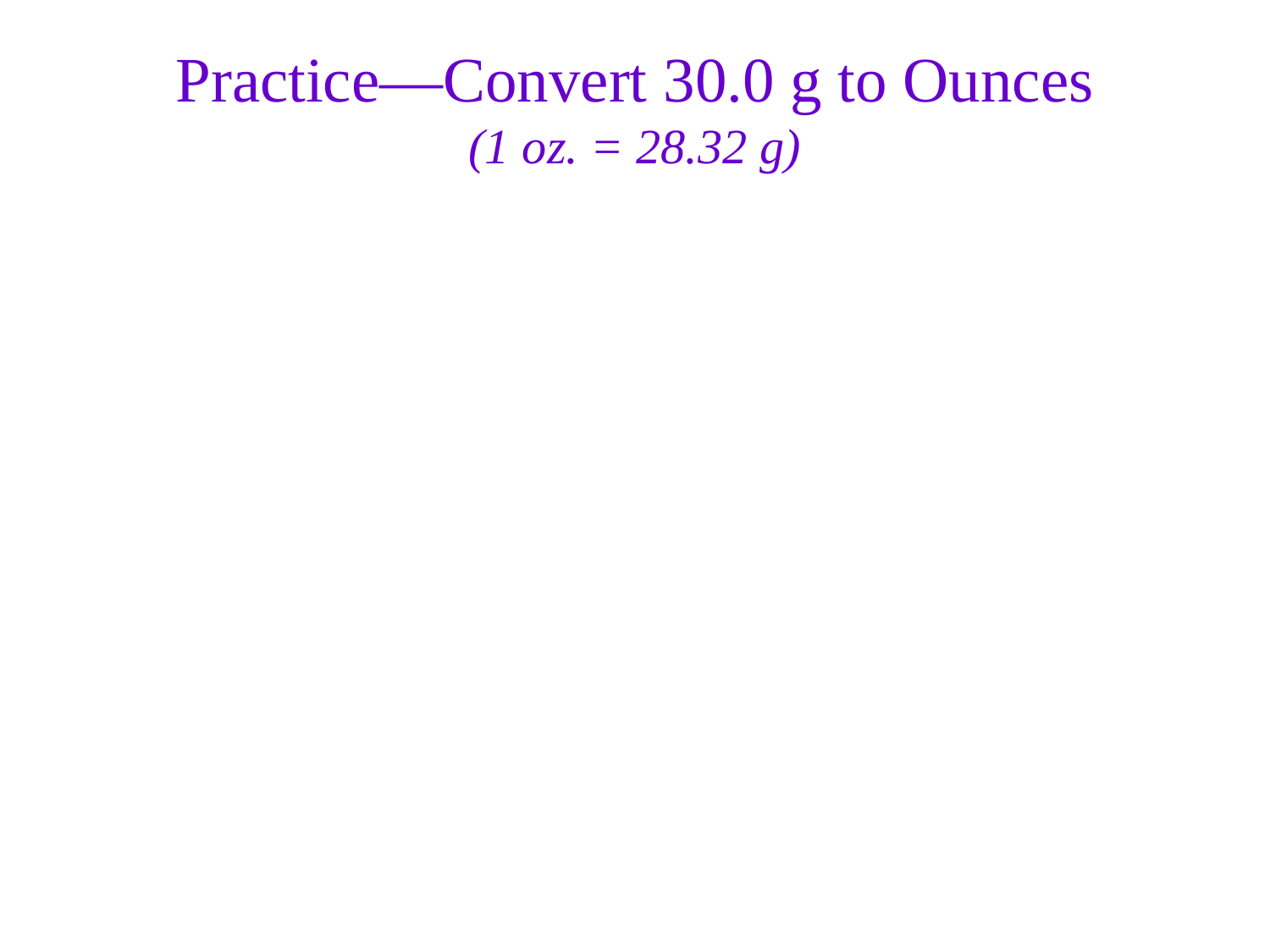

Practice—Convert 30.0 g to Ounces
(1 oz. = 28.32 g)